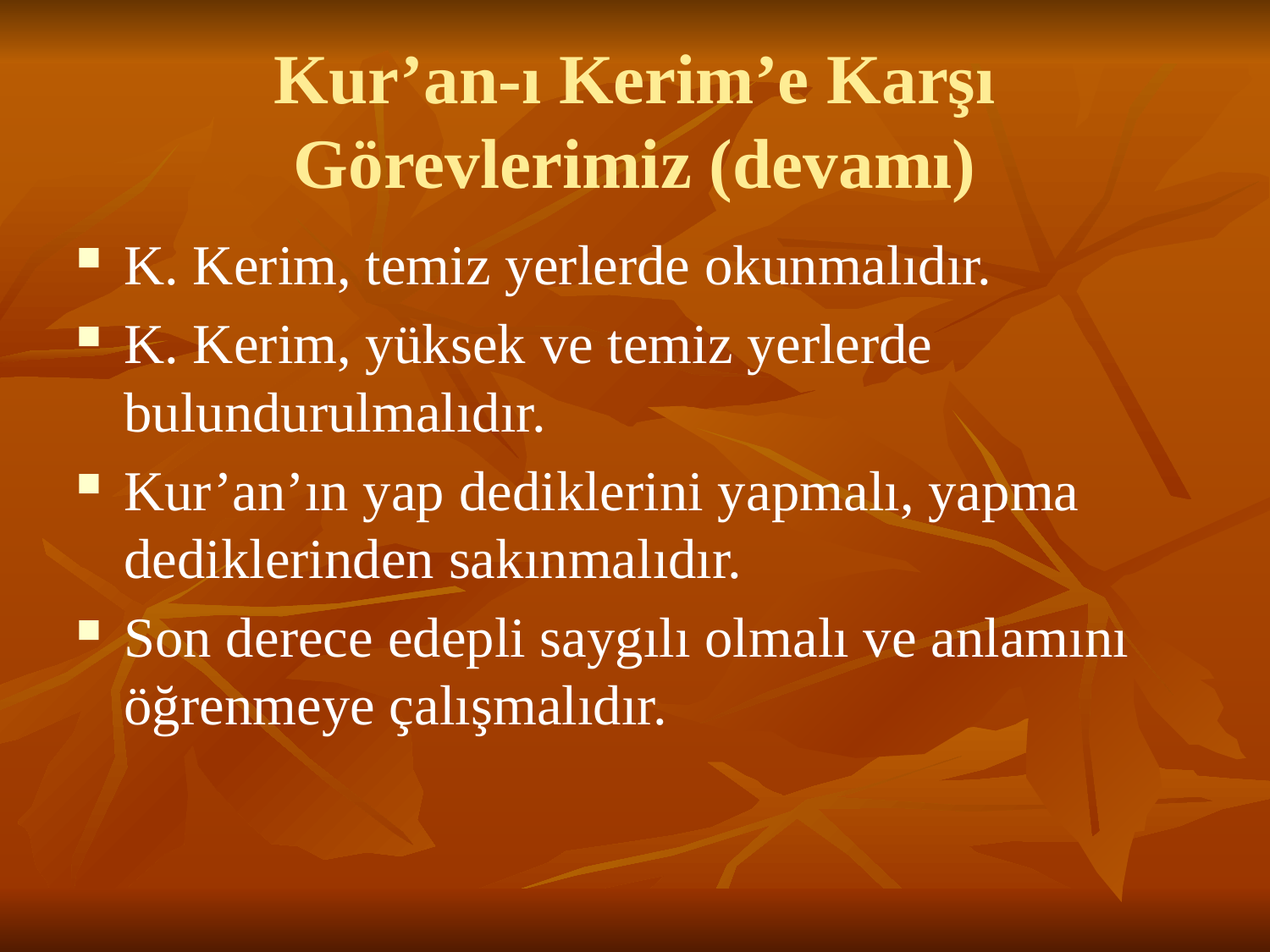

# Kur’an-ı Kerim’e Karşı Görevlerimiz (devamı)
K. Kerim, temiz yerlerde okunmalıdır.
K. Kerim, yüksek ve temiz yerlerde bulundurulmalıdır.
Kur’an’ın yap dediklerini yapmalı, yapma dediklerinden sakınmalıdır.
Son derece edepli saygılı olmalı ve anlamını öğrenmeye çalışmalıdır.